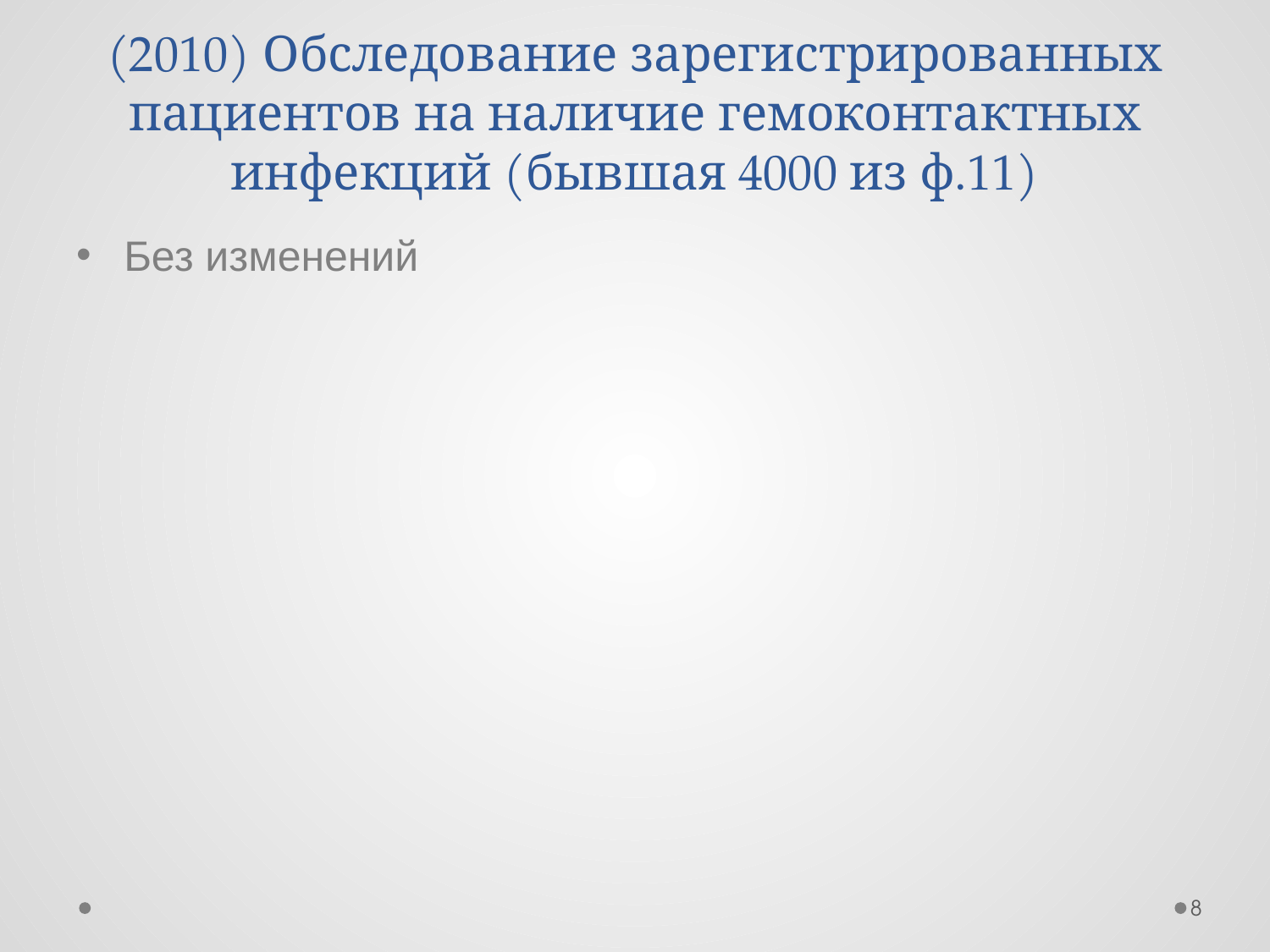

# (2010) Обследование зарегистрированных пациентов на наличие гемоконтактных инфекций (бывшая 4000 из ф.11)
Без изменений

8